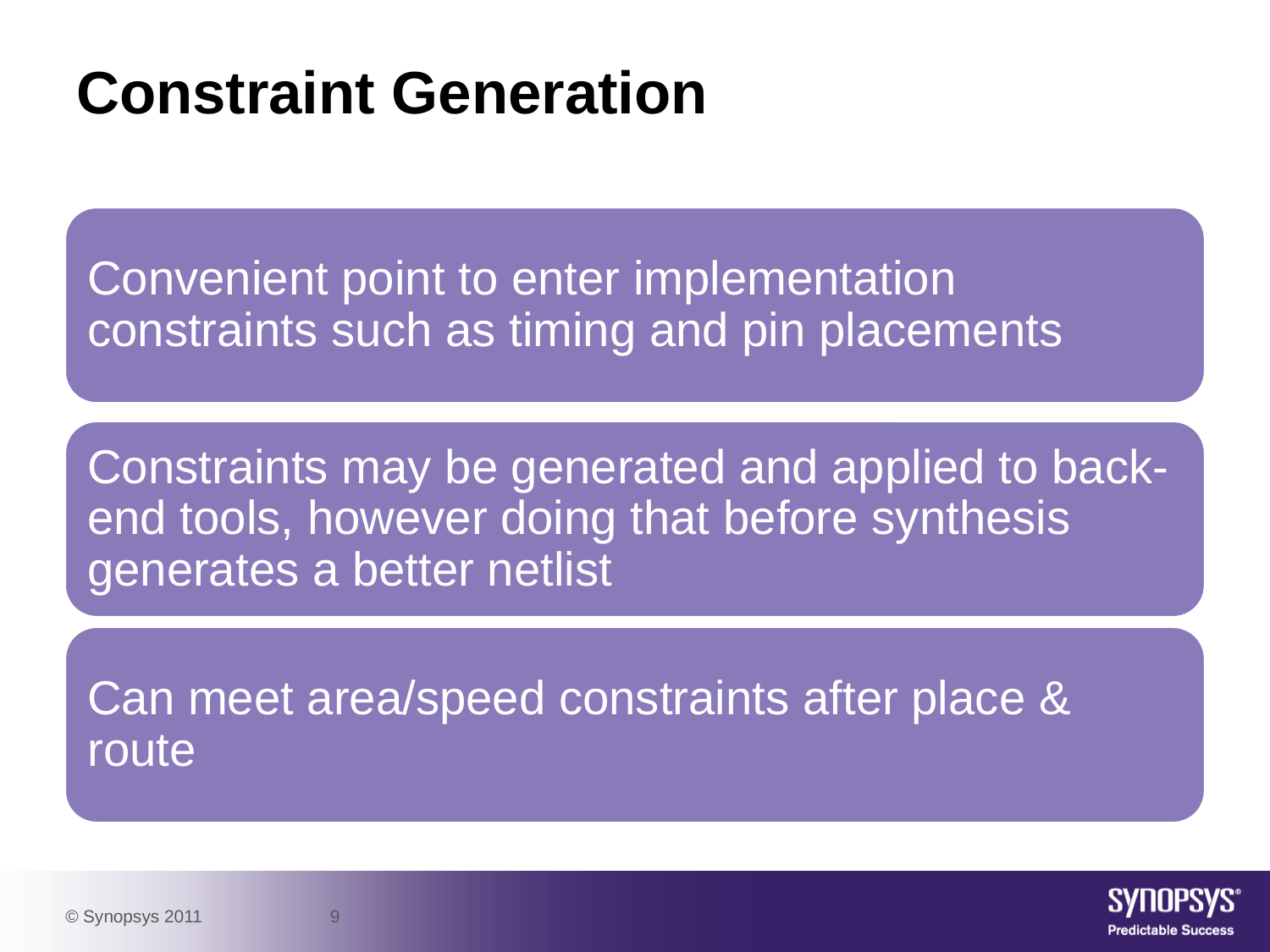

# Constraint Generation
Convenient point to enter implementation constraints such as timing and pin placements
Constraints may be generated and applied to back-end tools, however doing that before synthesis generates a better netlist
Can meet area/speed constraints after place & route